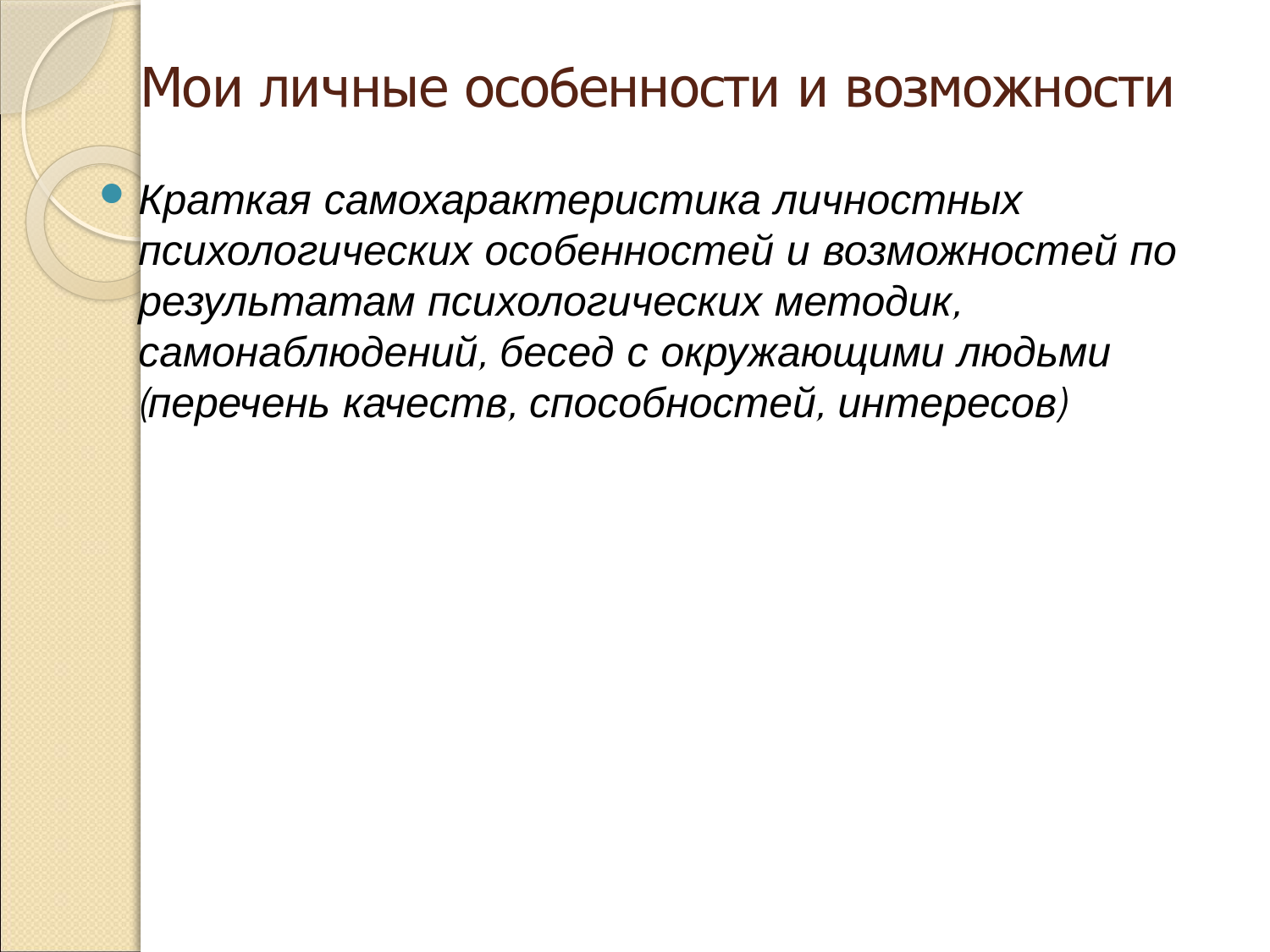

# Мои личные особенности и возможности
Краткая самохарактеристика личностных психологических особенностей и возможностей по результатам психологических методик, самонаблюдений, бесед с окружающими людьми (перечень качеств, способностей, интересов)